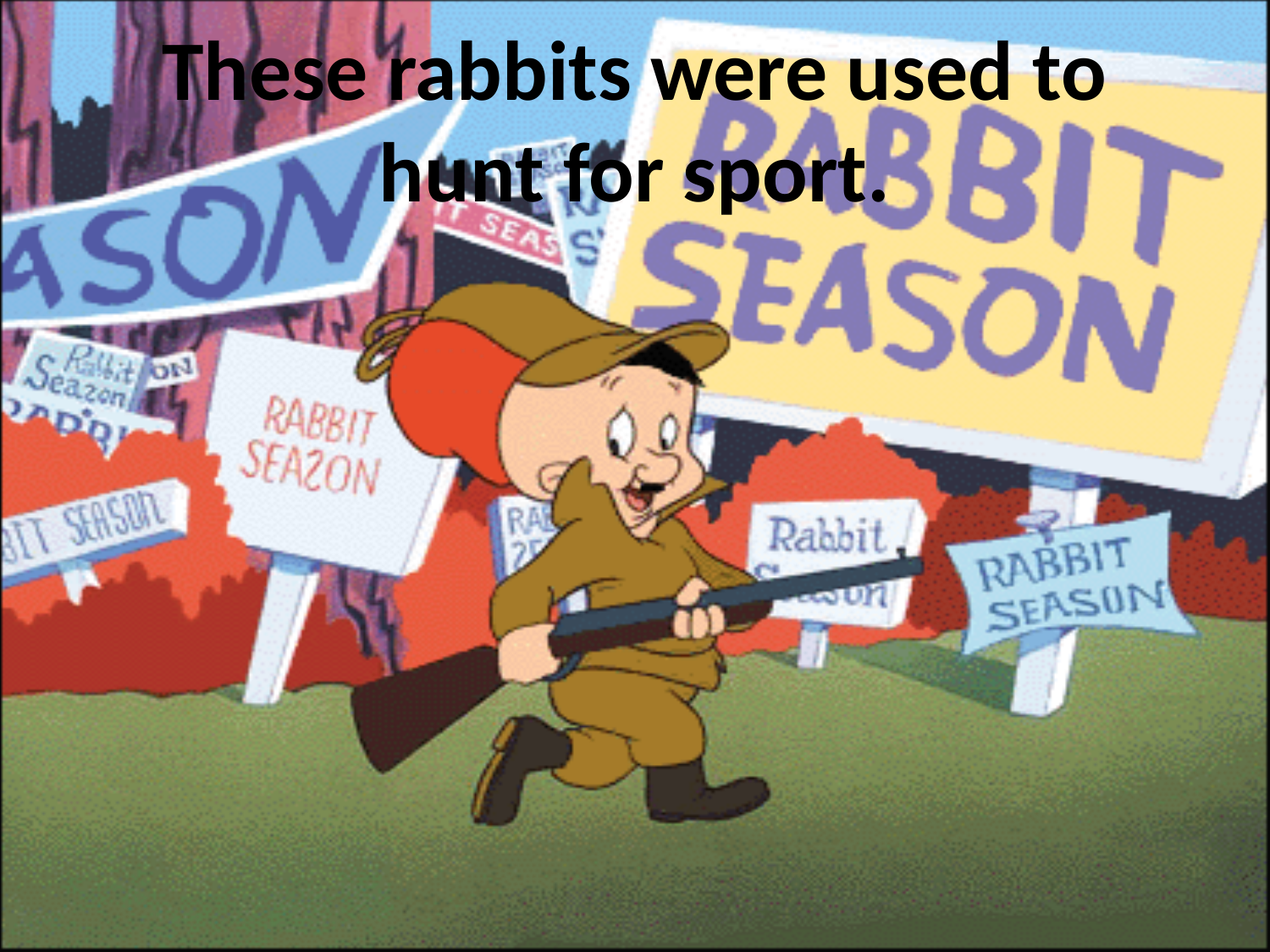

# These rabbits were used to hunt for sport.